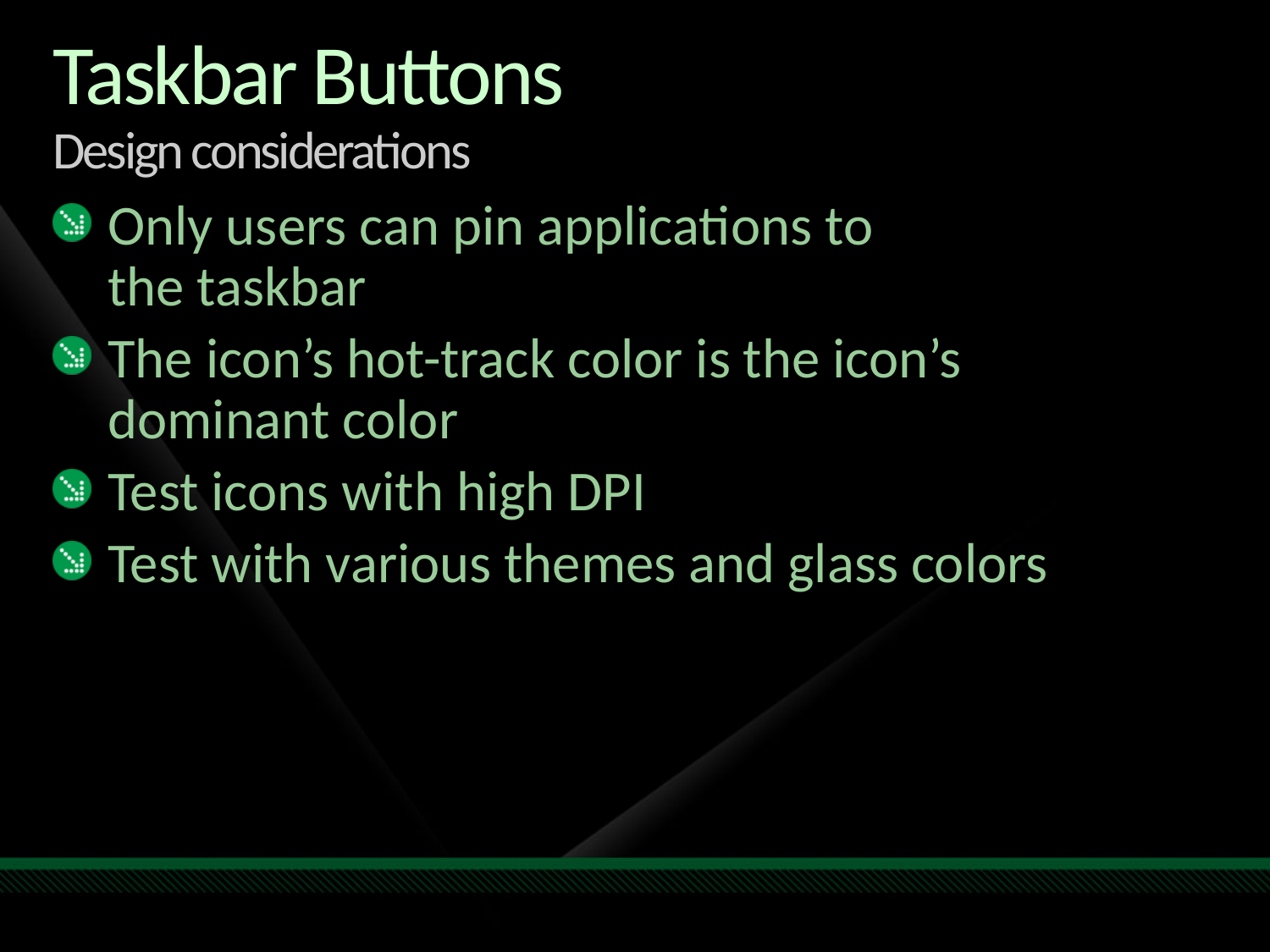

# Taskbar Buttons Design considerations
Only users can pin applications to
the taskbar
The icon’s hot-track color is the icon’s
dominant color
Test icons with high DPI
Test with various themes and glass colors